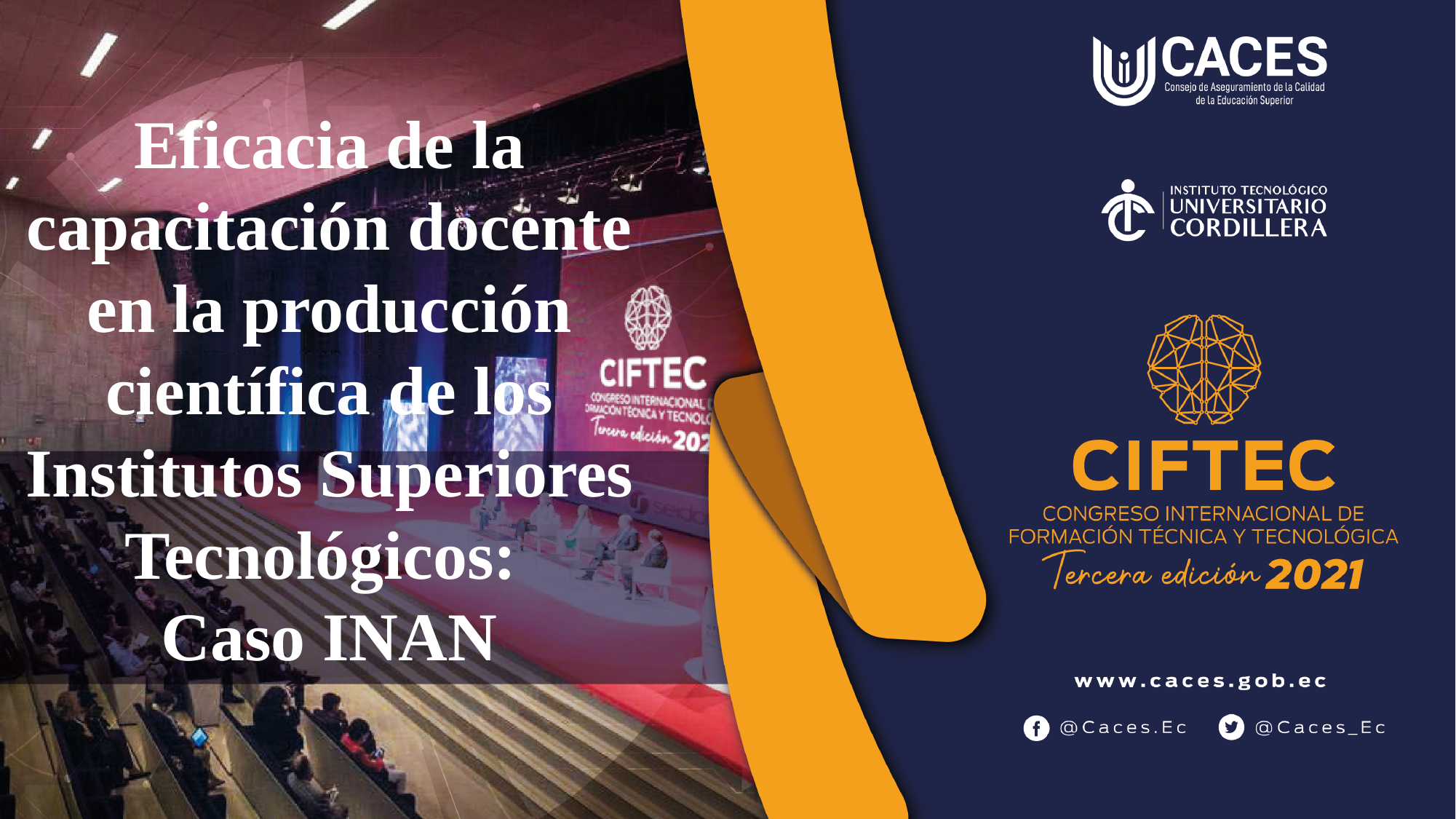

# Eficacia de la capacitación docente en la producción científica de los Institutos Superiores Tecnológicos: Caso INAN